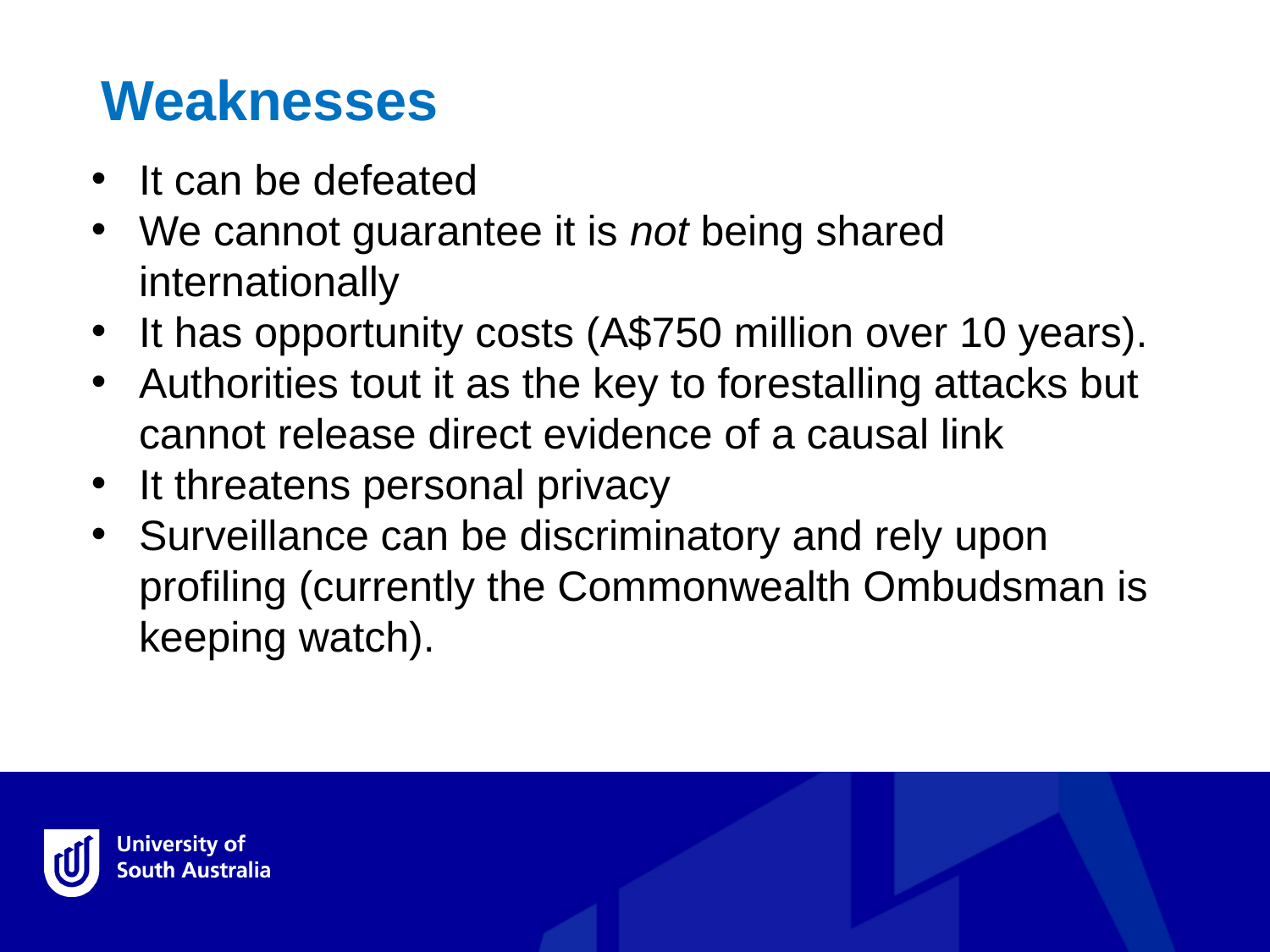

Weaknesses
It can be defeated
We cannot guarantee it is not being shared internationally
It has opportunity costs (A$750 million over 10 years).
Authorities tout it as the key to forestalling attacks but cannot release direct evidence of a causal link
It threatens personal privacy
Surveillance can be discriminatory and rely upon profiling (currently the Commonwealth Ombudsman is keeping watch).